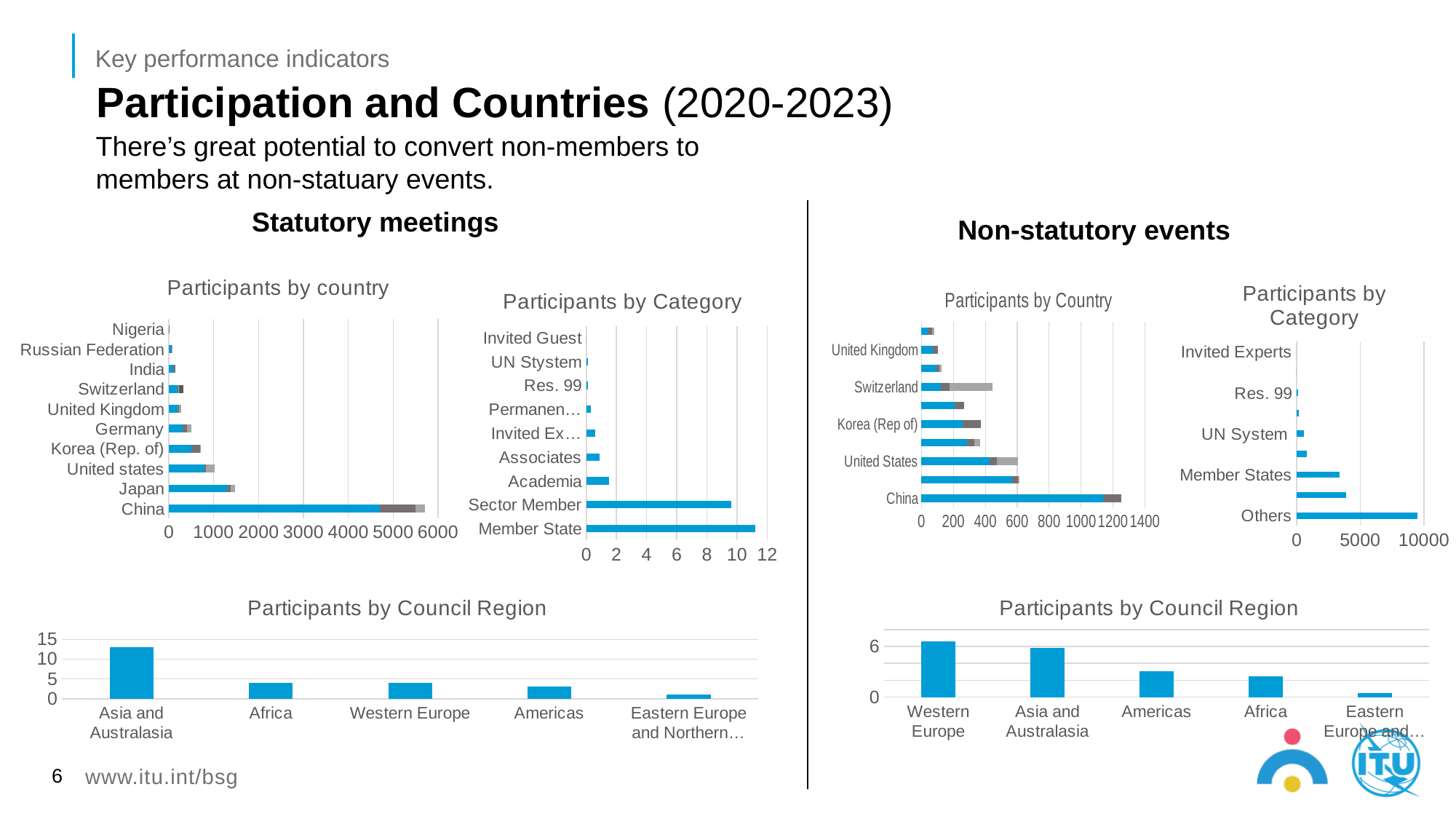

Key performance indicators
# Participation and Countries (2020-2023)
There’s great potential to convert non-members to members at non-statuary events.
Statutory meetings
Non-statutory events

### Chart: Participants by country

| Category | Sector Members | Academia | Associates | UN Systems |
|---|---|---|---|---|
| China | 4700.0 | 800.0 | 200.0 | 0.0 |
| Japan | 1300.0 | 70.0 | 100.0 | 0.0 |
| United states | 800.0 | 20.0 | 200.0 | 0.0 |
| Korea (Rep. of) | 500.0 | 200.0 | 20.0 | 0.0 |
| Germany | 300.0 | 100.0 | 100.0 | 0.0 |
| United Kingdom | 200.0 | 20.0 | 50.0 | 0.0 |
| Switzerland | 200.0 | 10.0 | 20.0 | 100.0 |
| India | 100.0 | 50.0 | 0.0 | 0.0 |
| Russian Federation | 50.0 | 10.0 | 5.0 | 0.0 |
| Nigeria | 0.0 | 10.0 | None | None |

### Chart: Participants by Category

| Category | Participants |
|---|---|
| Others | 9500.0 |
| Sector Members | 3900.0 |
| Member States | 3400.0 |
| Academia | 800.0 |
| UN System  | 600.0 |
| Permanent mission | 200.0 |
| Res. 99 | 100.0 |
| Invited Guests | 0.0 |
| Invited Experts | 0.0 |

### Chart: Participants by Category

| Category | Participants |
|---|---|
| Member State | 11.2 |
| Sector Member | 9.6 |
| Academia | 1.5 |
| Associates | 0.9 |
| Invited Ex… | 0.6 |
| Permanen… | 0.3 |
| Res. 99 | 0.1 |
| UN Stystem | 0.1 |
| Invited Guest | 0.0 |

### Chart: Participants by Country

| Category | Sector Member | Academia | UN Stystem |
|---|---|---|---|
| China | 1139.0 | 112.0 | 0.0 |
| Japan | 568.0 | 38.0 | 10.0 |
| United States | 426.0 | 46.0 | 131.0 |
| Germany | 286.0 | 45.0 | 35.0 |
| Korea (Rep of) | 257.0 | 117.0 | 0.0 |
| India | 206.0 | 60.0 | 0.0 |
| Switzerland | 122.0 | 52.0 | 273.0 |
| France | 95.0 | 15.0 | 15.0 |
| United Kingdom | 71.0 | 31.0 | 0.0 |
| Spain | 37.0 | 30.0 | 15.0 |

### Chart: Participants by Council Region

| Category | Series 1 |
|---|---|
| Western Europe | 6.6 |
| Asia and Australasia | 5.8 |
| Americas | 3.1 |
| Africa | 2.5 |
| Eastern Europe and… | 0.5 |

### Chart: Participants by Council Region

| Category | Participants |
|---|---|
| Asia and Australasia | 13.0 |
| Africa | 4.0 |
| Western Europe | 4.0 |
| Americas | 3.0 |
| Eastern Europe and Northern… | 1.0 |